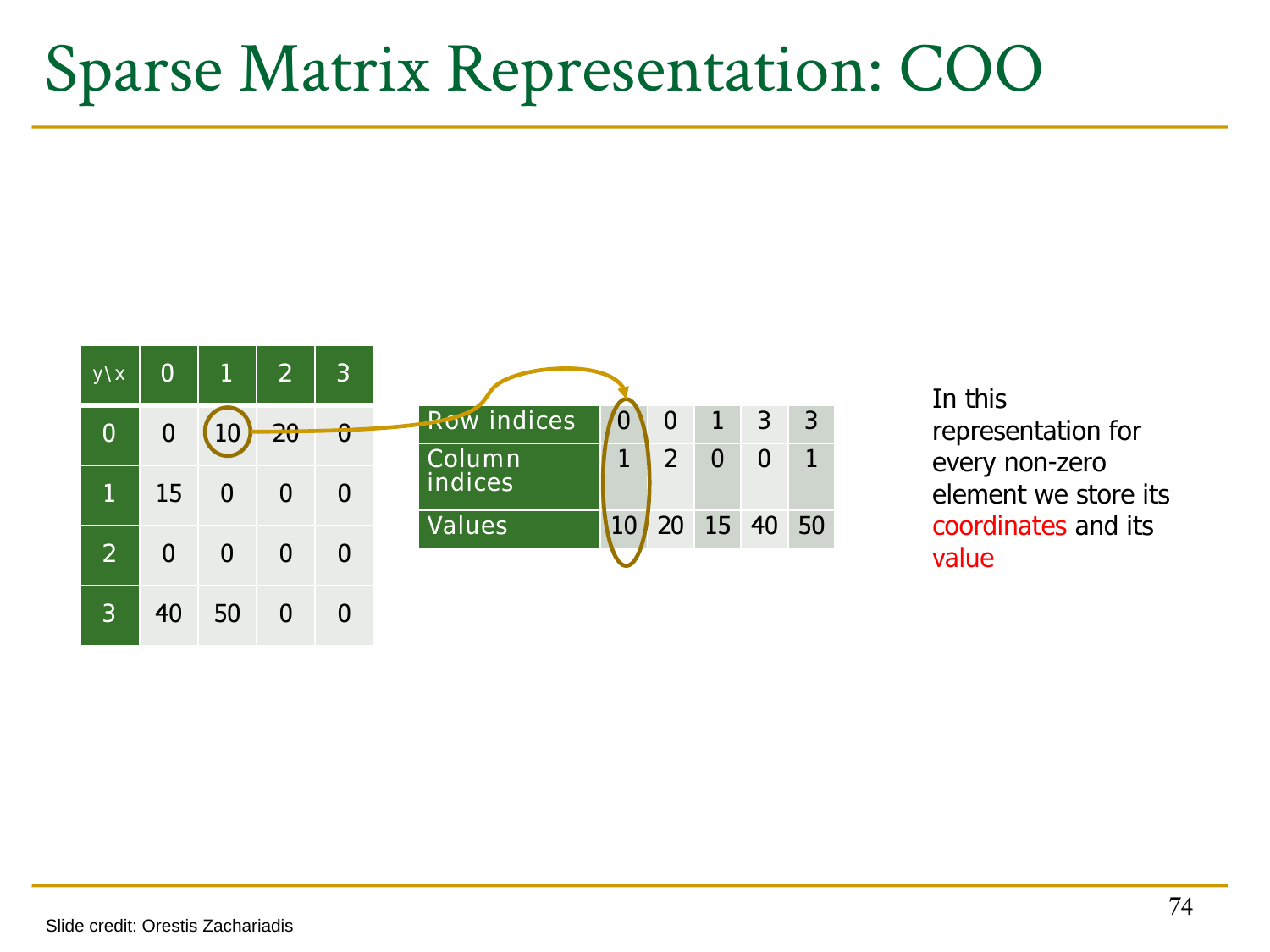

# Sparse Matrix Representation: COO
| y\x | 0 | 1 | 2 | 3 |
| --- | --- | --- | --- | --- |
| 0 | 0 | 10 | 20 | 0 |
| 1 | 15 | 0 | 0 | 0 |
| 2 | 0 | 0 | 0 | 0 |
| 3 | 40 | 50 | 0 | 0 |
In this representation for every non-zero element we store its coordinates and its value

| Row indices | 0 | 0 | 1 | 3 | 3 |
| --- | --- | --- | --- | --- | --- |
| Column indices | 1 | 2 | 0 | 0 | 1 |
| Values | 10 | 20 | 15 | 40 | 50 |

74
Slide credit: Orestis Zachariadis